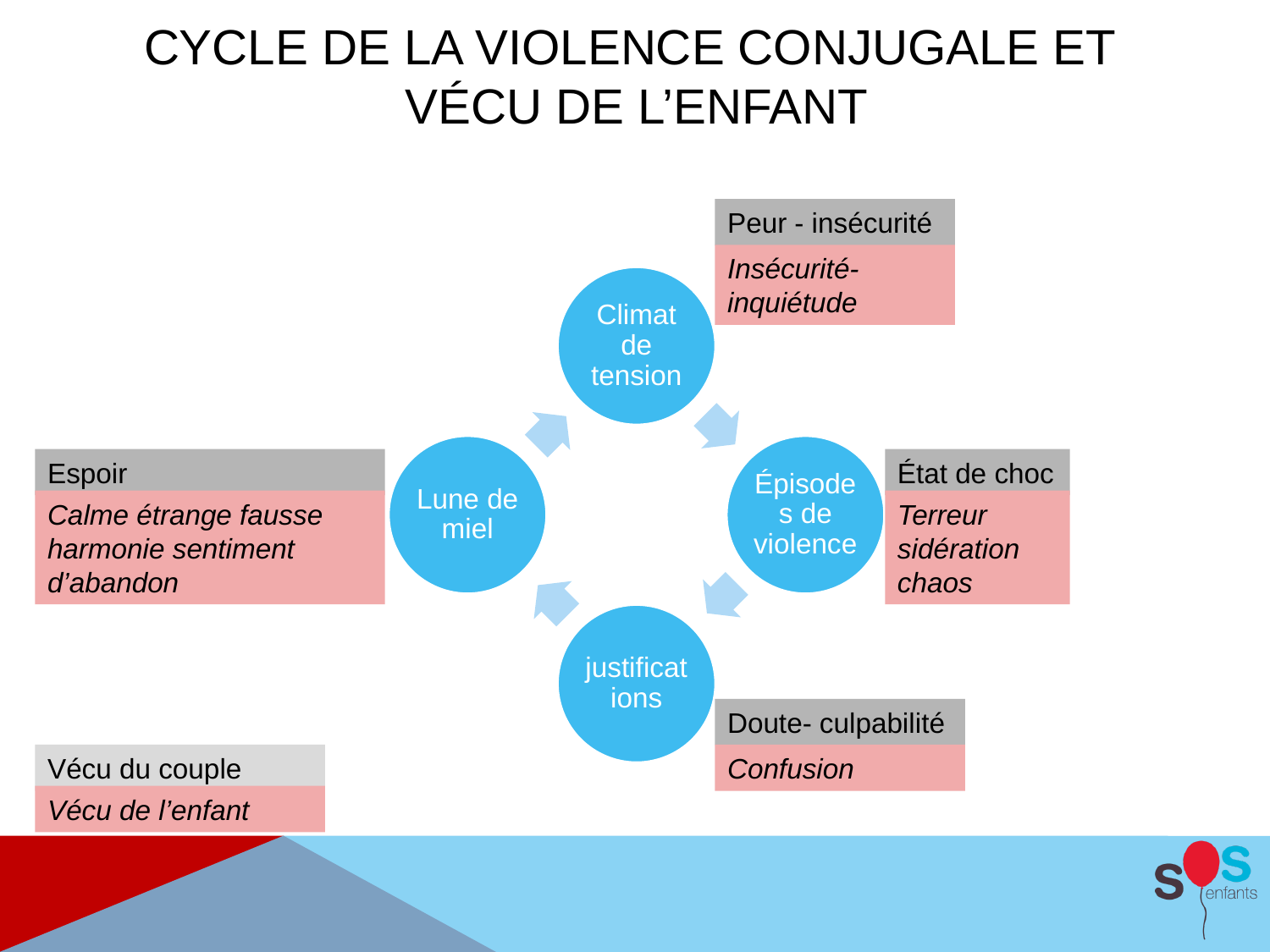

# Cycle de la violence conjugale et vécu de l’enfant
Peur - insécurité
Insécurité-
inquiétude
Climat de tension

Épisodes de violence

justifications

Lune de miel

Espoir
État de choc
Calme étrange fausse harmonie sentiment d’abandon
Terreur sidération chaos
Doute- culpabilité
Vécu du couple
Confusion
Vécu de l’enfant